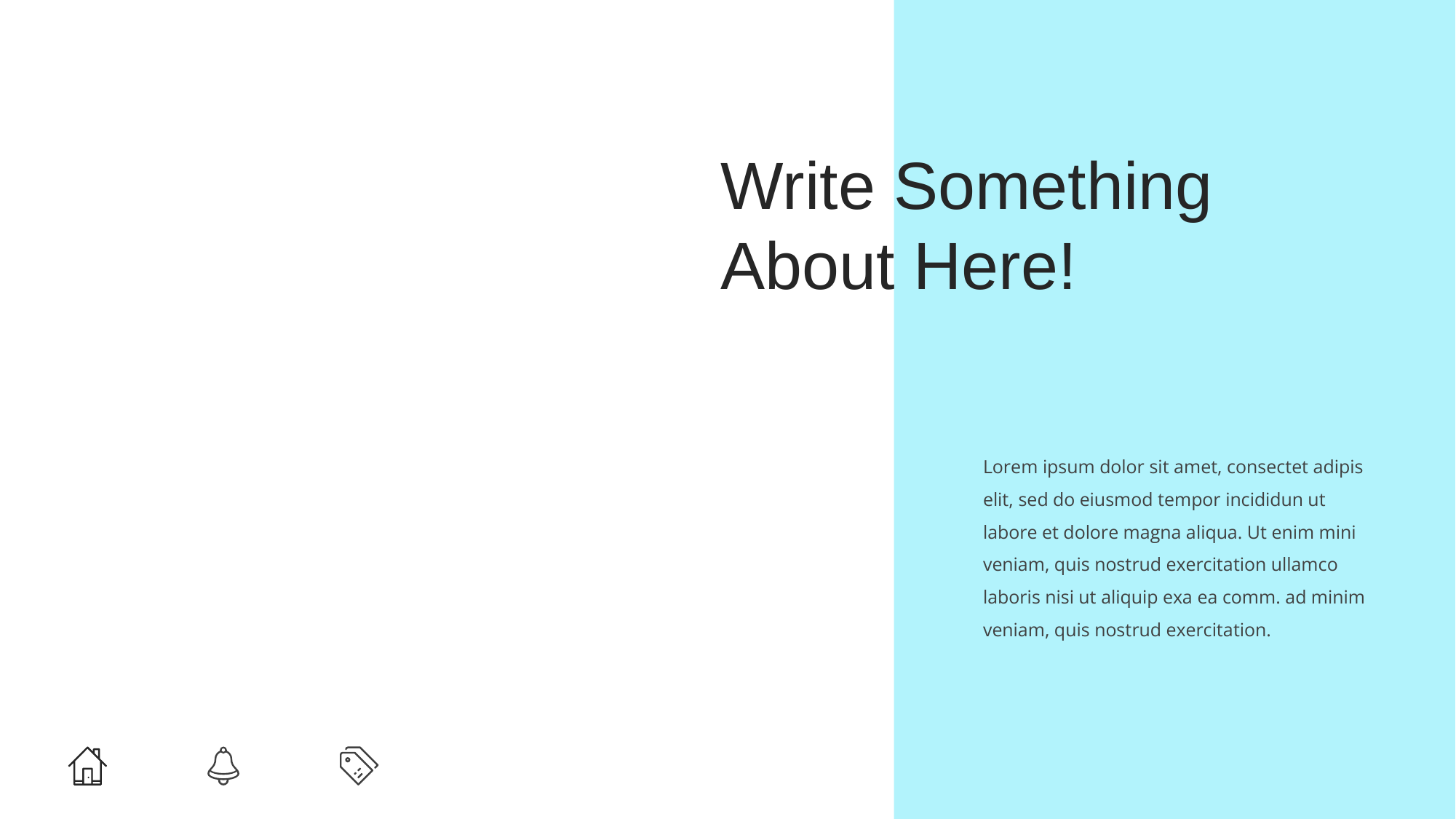

Write Something About Here!
Lorem ipsum dolor sit amet, consectet adipis elit, sed do eiusmod tempor incididun ut labore et dolore magna aliqua. Ut enim mini veniam, quis nostrud exercitation ullamco laboris nisi ut aliquip exa ea comm. ad minim veniam, quis nostrud exercitation.